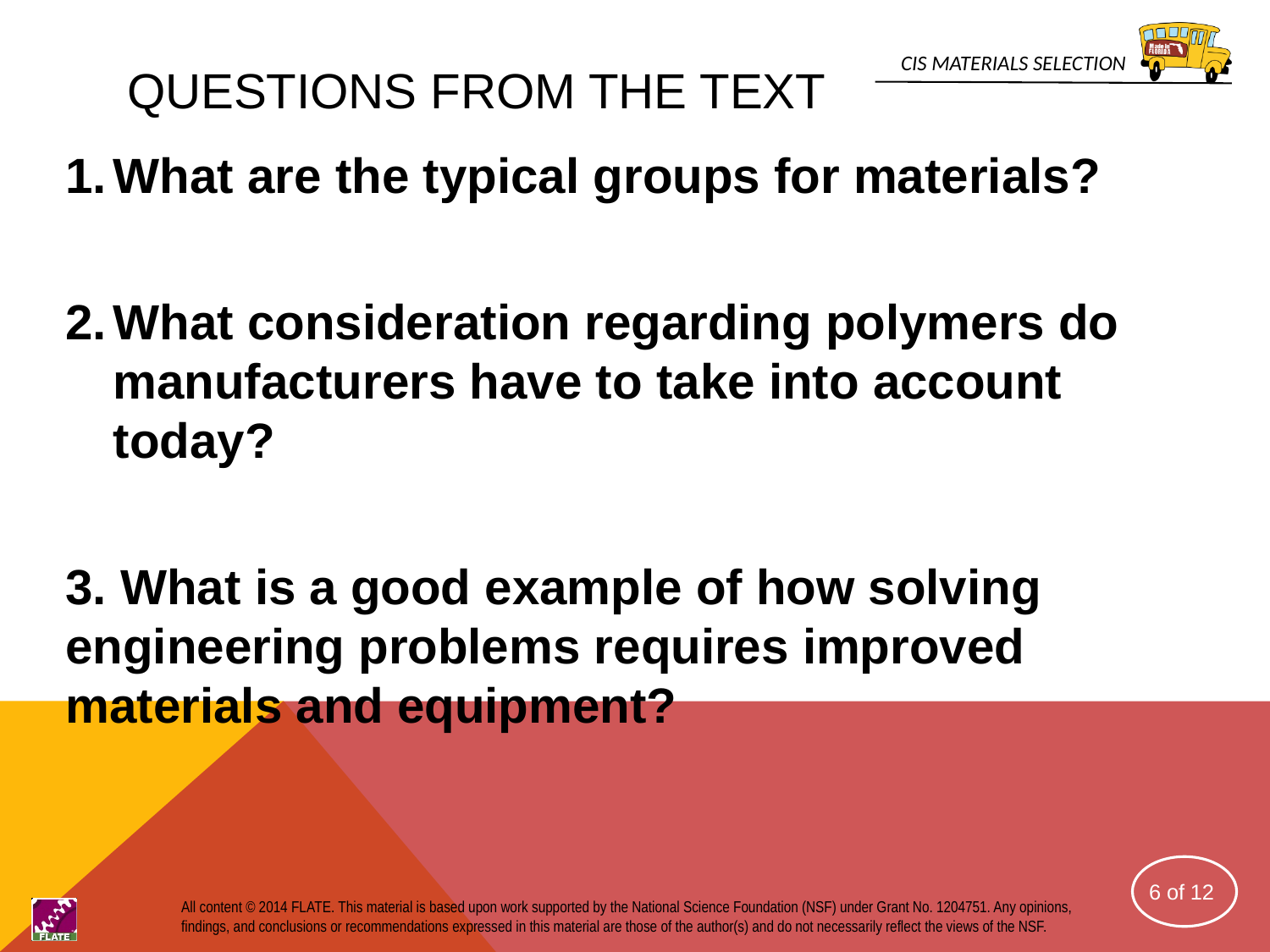

# Questions From the text
What are the typical groups for materials?

What consideration regarding polymers do manufacturers have to take into account today?

3. What is a good example of how solving engineering problems requires improved materials and equipment?
6 of 12